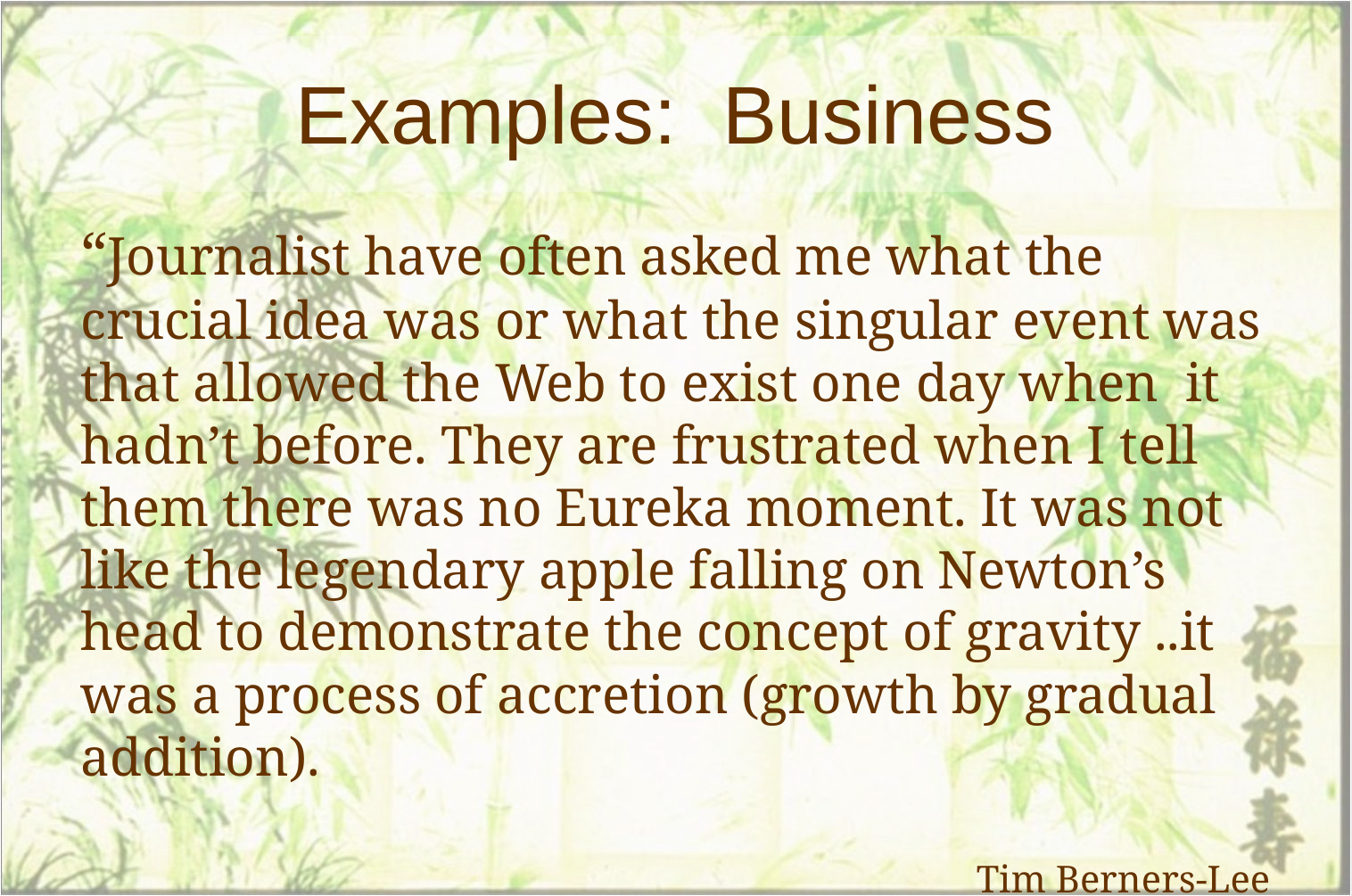

# Examples:  Business
“Journalist have often asked me what the crucial idea was or what the singular event was that allowed the Web to exist one day when  it hadn’t before. They are frustrated when I tell them there was no Eureka moment. It was not like the legendary apple falling on Newton’s head to demonstrate the concept of gravity ..it was a process of accretion (growth by gradual addition).
Tim Berners-Lee